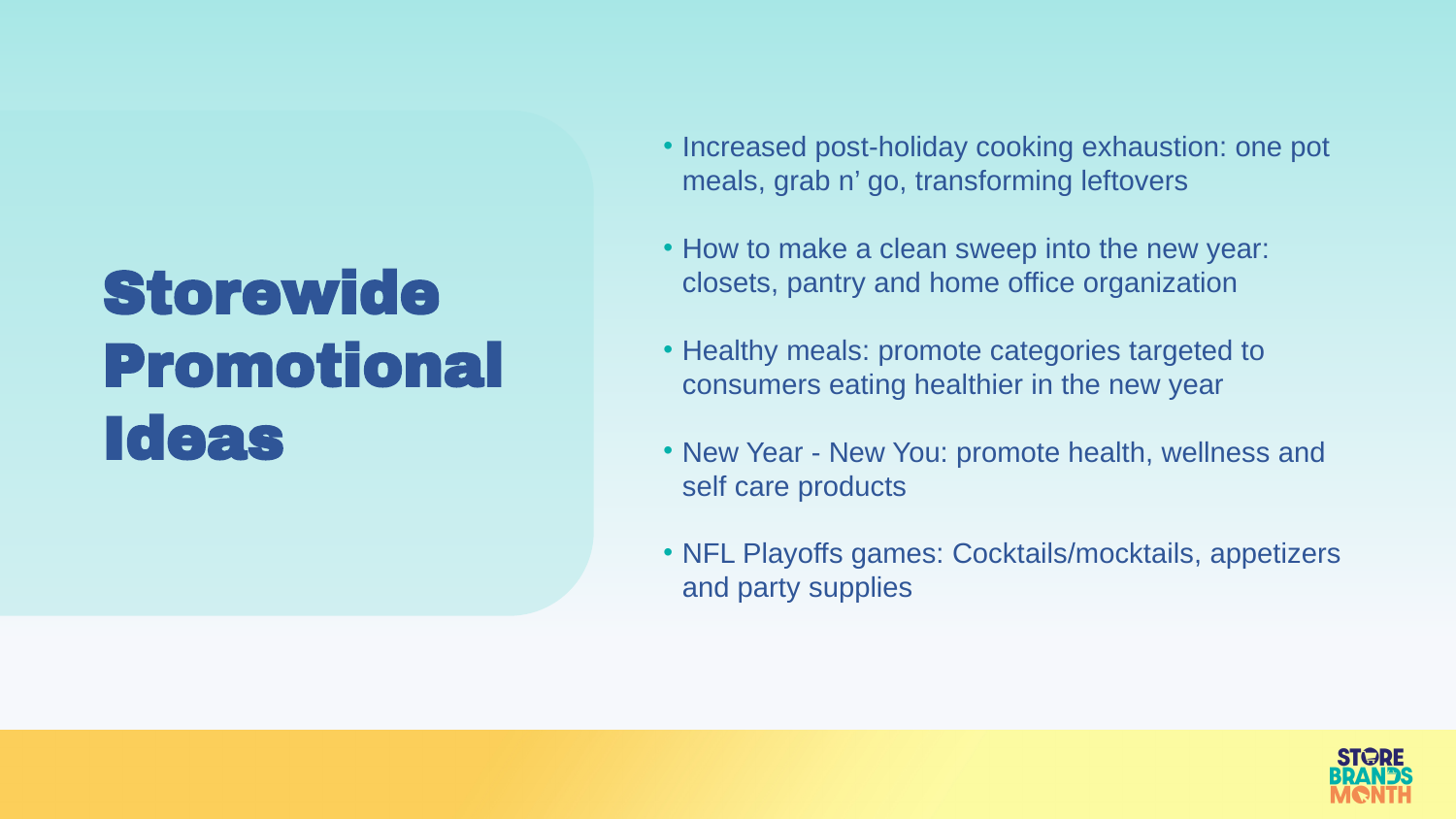

Increased post-holiday cooking exhaustion: one pot meals, grab n’ go, transforming leftovers

How to make a clean sweep into the new year:  closets, pantry and home office organization

Healthy meals: promote categories targeted to consumers eating healthier in the new year

New Year - New You: promote health, wellness and
self care products

NFL Playoffs games: Cocktails/mocktails, appetizers and party supplies
Storewide Promotional
Ideas